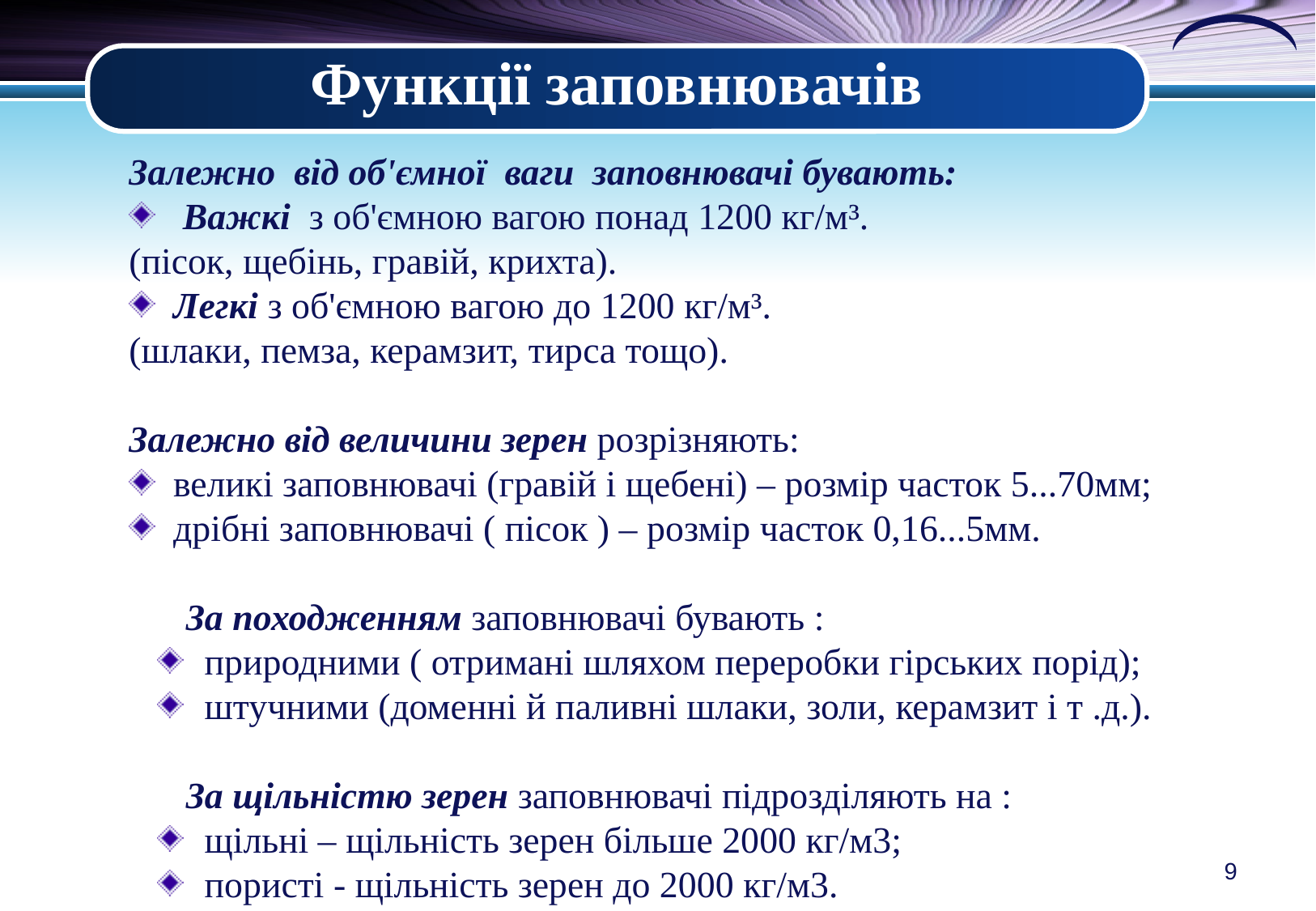

Функції заповнювачів
Залежно  від об'ємної  ваги  заповнювачі бувають:
   Важкі  з об'ємною вагою понад 1200 кг/м³.
(пісок, щебінь, гравій, крихта).
  Легкі з об'ємною вагою до 1200 кг/м³.
(шлаки, пемза, керамзит, тирса тощо).

Залежно від величини зерен розрізняють:
  великі заповнювачі (гравій і щебені) – розмір часток 5...70мм;
  дрібні заповнювачі ( пісок ) – розмір часток 0,16...5мм.

За походженням заповнювачі бувають :
  природними ( отримані шляхом переробки гірських порід);
  штучними (доменні й паливні шлаки, золи, керамзит і т .д.).

За щільністю зерен заповнювачі підрозділяють на :
  щільні – щільність зерен більше 2000 кг/м3;
  пористі - щільність зерен до 2000 кг/м3.
9